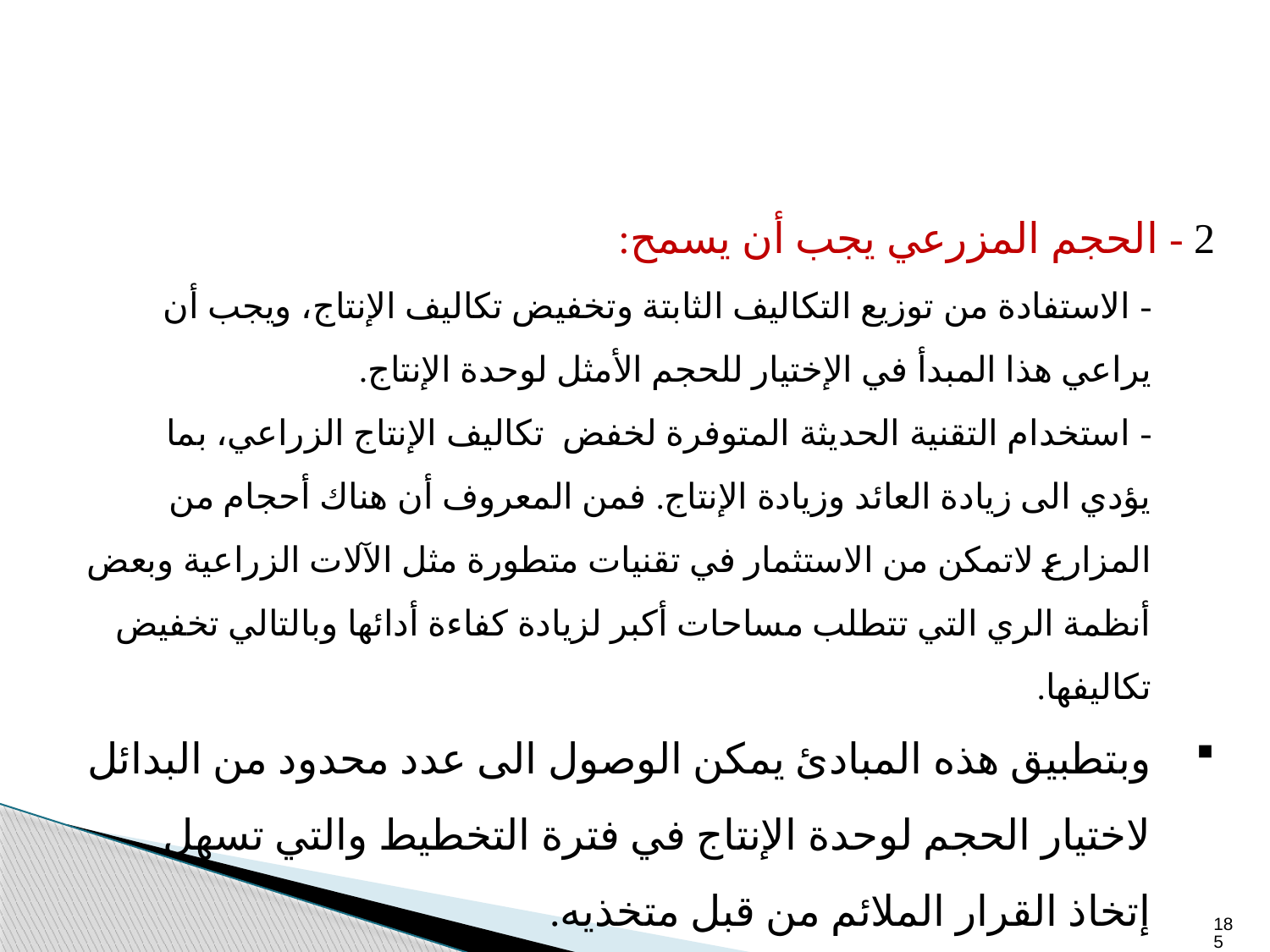

2 - الحجم المزرعي يجب أن يسمح:
- الاستفادة من توزيع التكاليف الثابتة وتخفيض تكاليف الإنتاج، ويجب أن يراعي هذا المبدأ في الإختيار للحجم الأمثل لوحدة الإنتاج.
- استخدام التقنية الحديثة المتوفرة لخفض  تكاليف الإنتاج الزراعي، بما يؤدي الى زيادة العائد وزيادة الإنتاج. فمن المعروف أن هناك أحجام من المزارع لاتمكن من الاستثمار في تقنيات متطورة مثل الآلات الزراعية وبعض أنظمة الري التي تتطلب مساحات أكبر لزيادة كفاءة أدائها وبالتالي تخفيض تكاليفها.
وبتطبيق هذه المبادئ يمكن الوصول الى عدد محدود من البدائل لاختيار الحجم لوحدة الإنتاج في فترة التخطيط والتي تسهل إتخاذ القرار الملائم من قبل متخذيه.
185